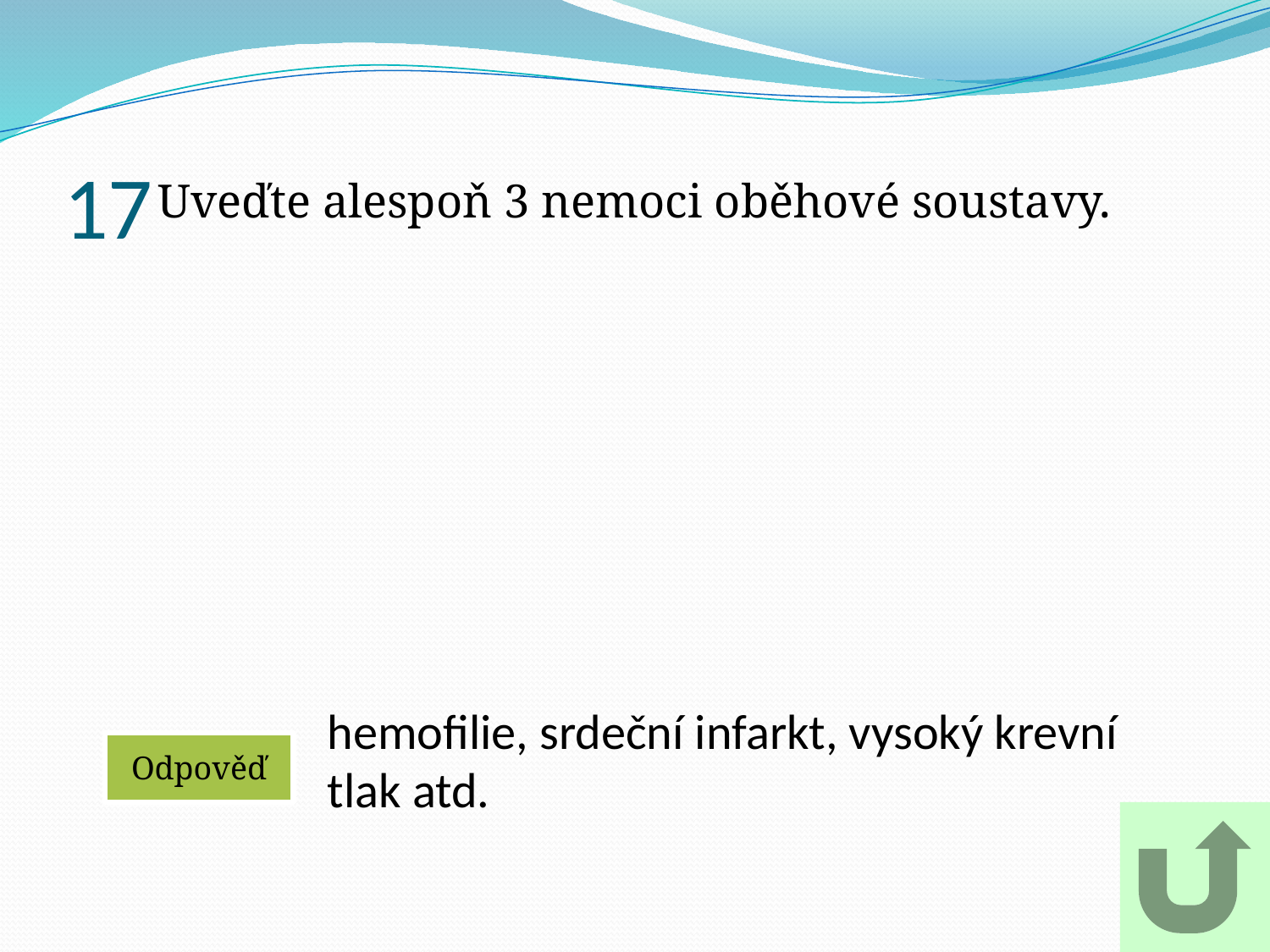

# 17
Uveďte alespoň 3 nemoci oběhové soustavy.

hemofilie, srdeční infarkt, vysoký krevní tlak atd.
Odpověď